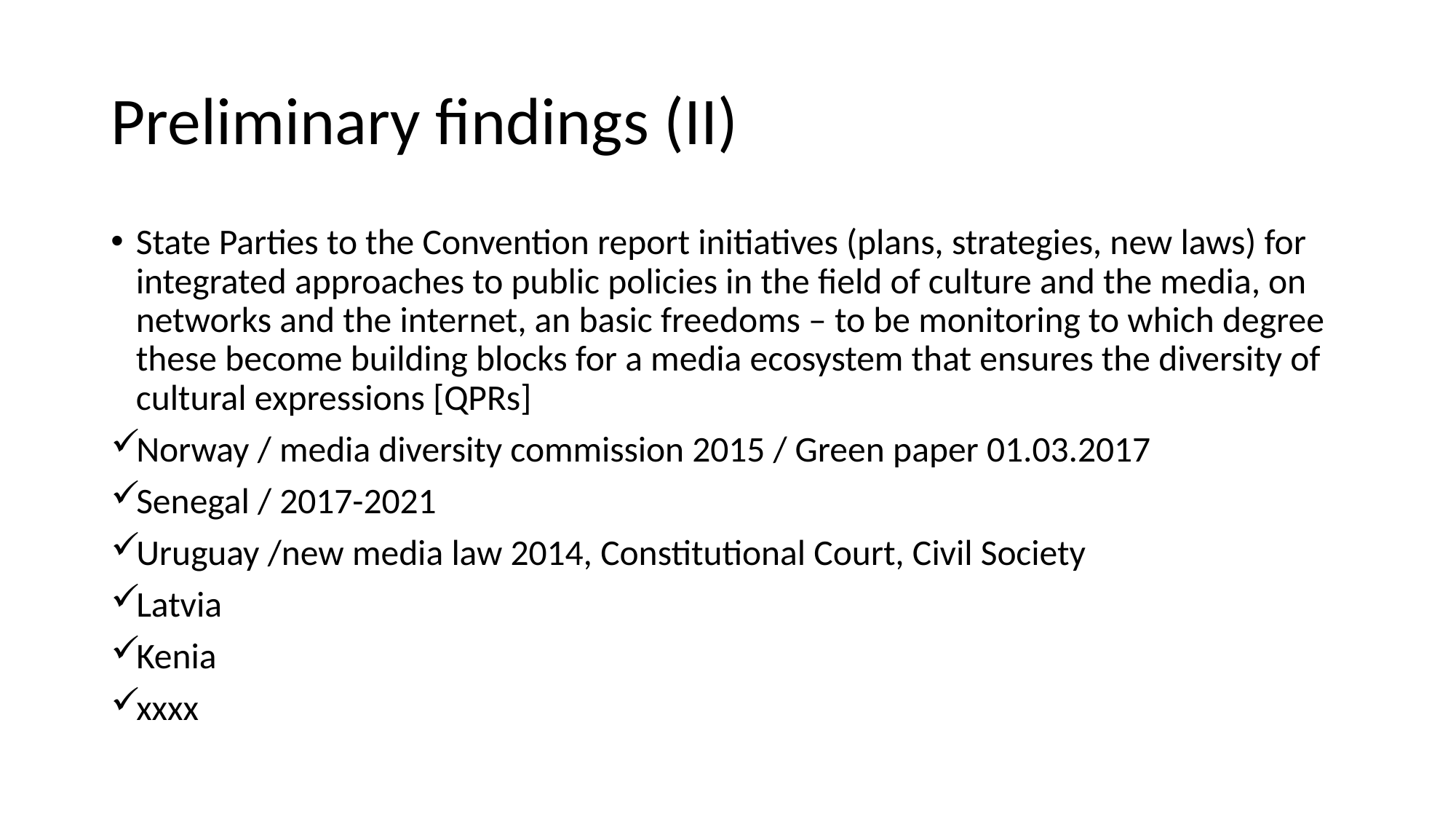

# Preliminary findings (II)
State Parties to the Convention report initiatives (plans, strategies, new laws) for integrated approaches to public policies in the field of culture and the media, on networks and the internet, an basic freedoms – to be monitoring to which degree these become building blocks for a media ecosystem that ensures the diversity of cultural expressions [QPRs]
Norway / media diversity commission 2015 / Green paper 01.03.2017
Senegal / 2017-2021
Uruguay /new media law 2014, Constitutional Court, Civil Society
Latvia
Kenia
xxxx